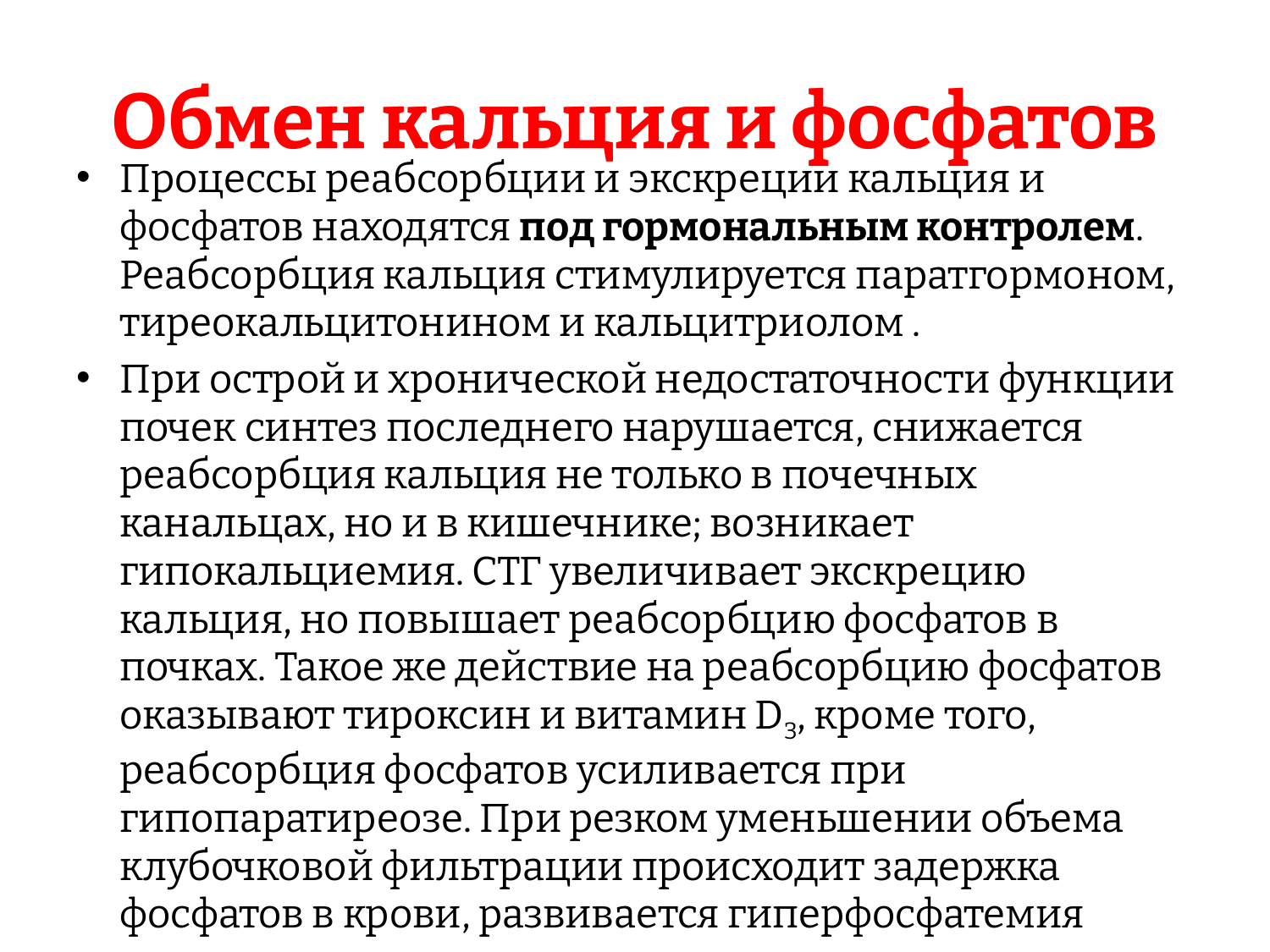

# Обмен кальция и фосфатов
Процессы реабсорбции и экскреции кальция и фосфатов находятся под гормональным контролем. Реабсорбция кальция стимулируется паратгормоном, тиреокальцитонином и кальцитриолом .
При острой и хронической недостаточности функции почек синтез последнего нарушается, снижается реабсорбция кальция не только в почечных канальцах, но и в кишечнике; возникает гипокальциемия. СТГ увеличивает экскрецию кальция, но повышает реабсорбцию фосфатов в почках. Такое же действие на реабсорбцию фосфатов оказывают тироксин и витамин D3, кроме того, реабсорбция фосфатов усиливается при гипопаратиреозе. При резком уменьшении объема клубочковой фильтрации происходит задержка фосфатов в крови, развивается гиперфосфатемия